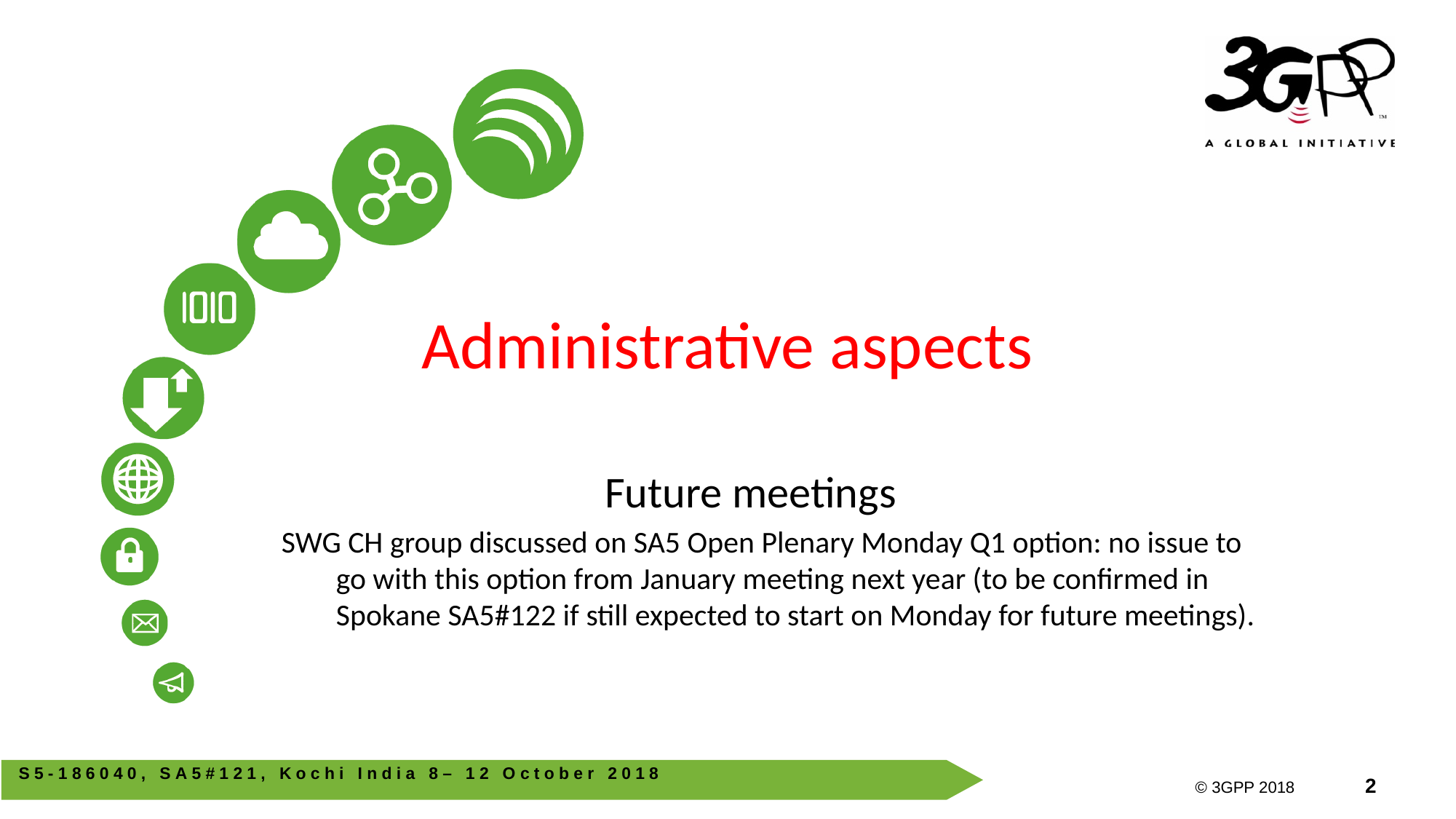

# Administrative aspects
Future meetings
SWG CH group discussed on SA5 Open Plenary Monday Q1 option: no issue to go with this option from January meeting next year (to be confirmed in Spokane SA5#122 if still expected to start on Monday for future meetings).